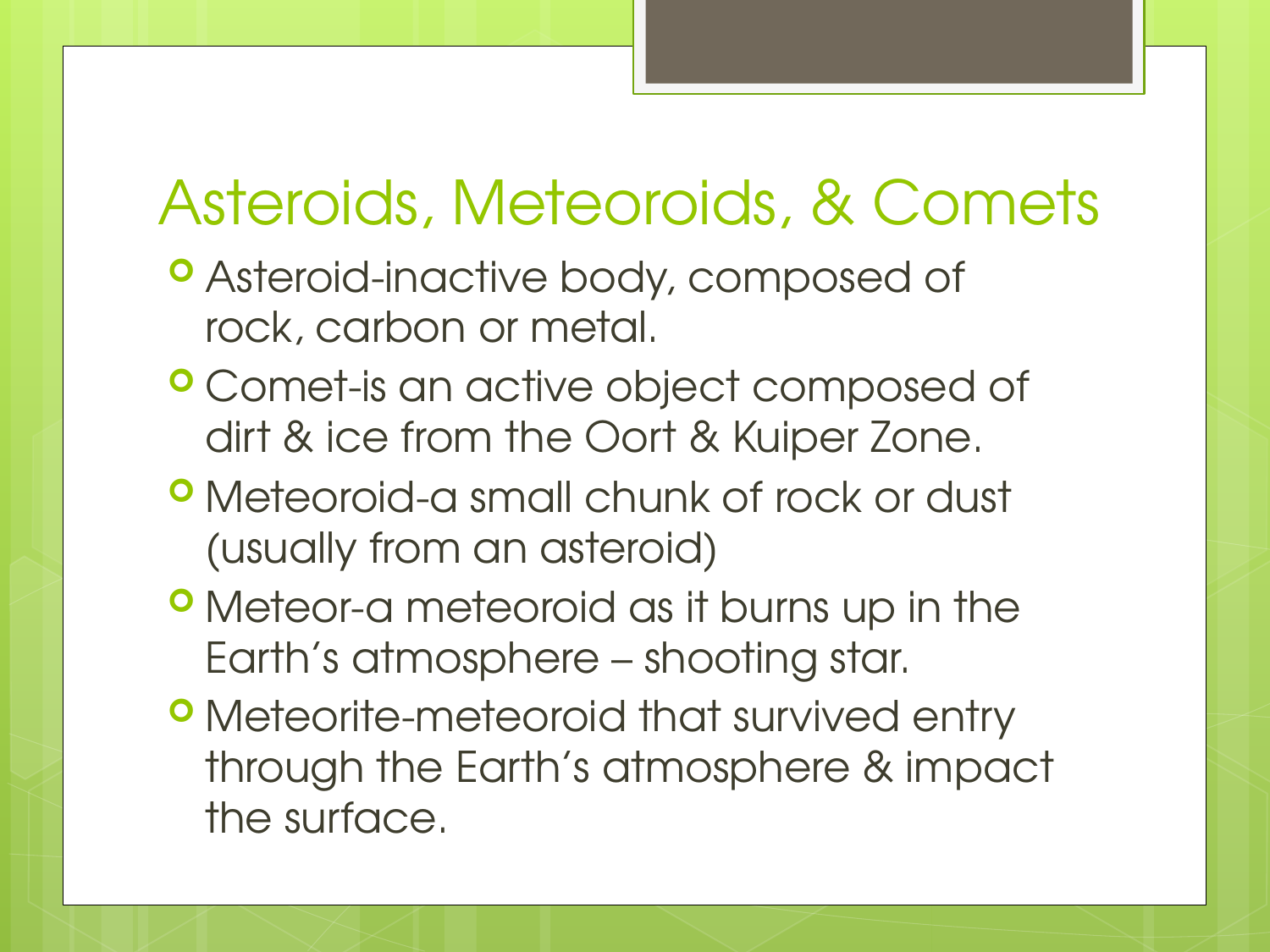

# Asteroids, Meteoroids, & Comets
Asteroid-inactive body, composed of rock, carbon or metal.
Comet-is an active object composed of dirt & ice from the Oort & Kuiper Zone.
Meteoroid-a small chunk of rock or dust (usually from an asteroid)
Meteor-a meteoroid as it burns up in the Earth’s atmosphere – shooting star.
Meteorite-meteoroid that survived entry through the Earth’s atmosphere & impact the surface.